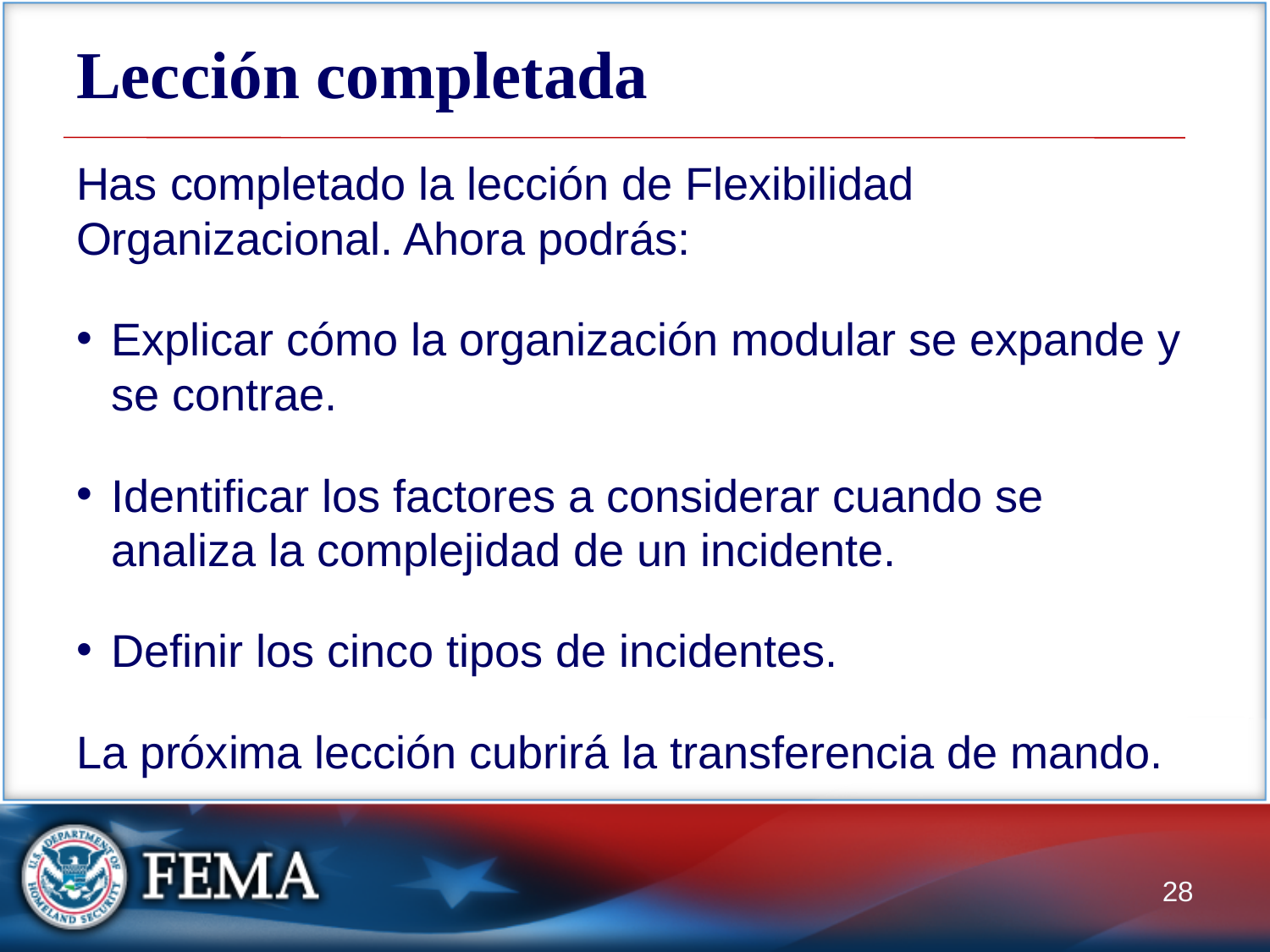

# Lección completada
Has completado la lección de Flexibilidad Organizacional. Ahora podrás:
Explicar cómo la organización modular se expande y se contrae.
Identificar los factores a considerar cuando se analiza la complejidad de un incidente.
Definir los cinco tipos de incidentes.
La próxima lección cubrirá la transferencia de mando.
28